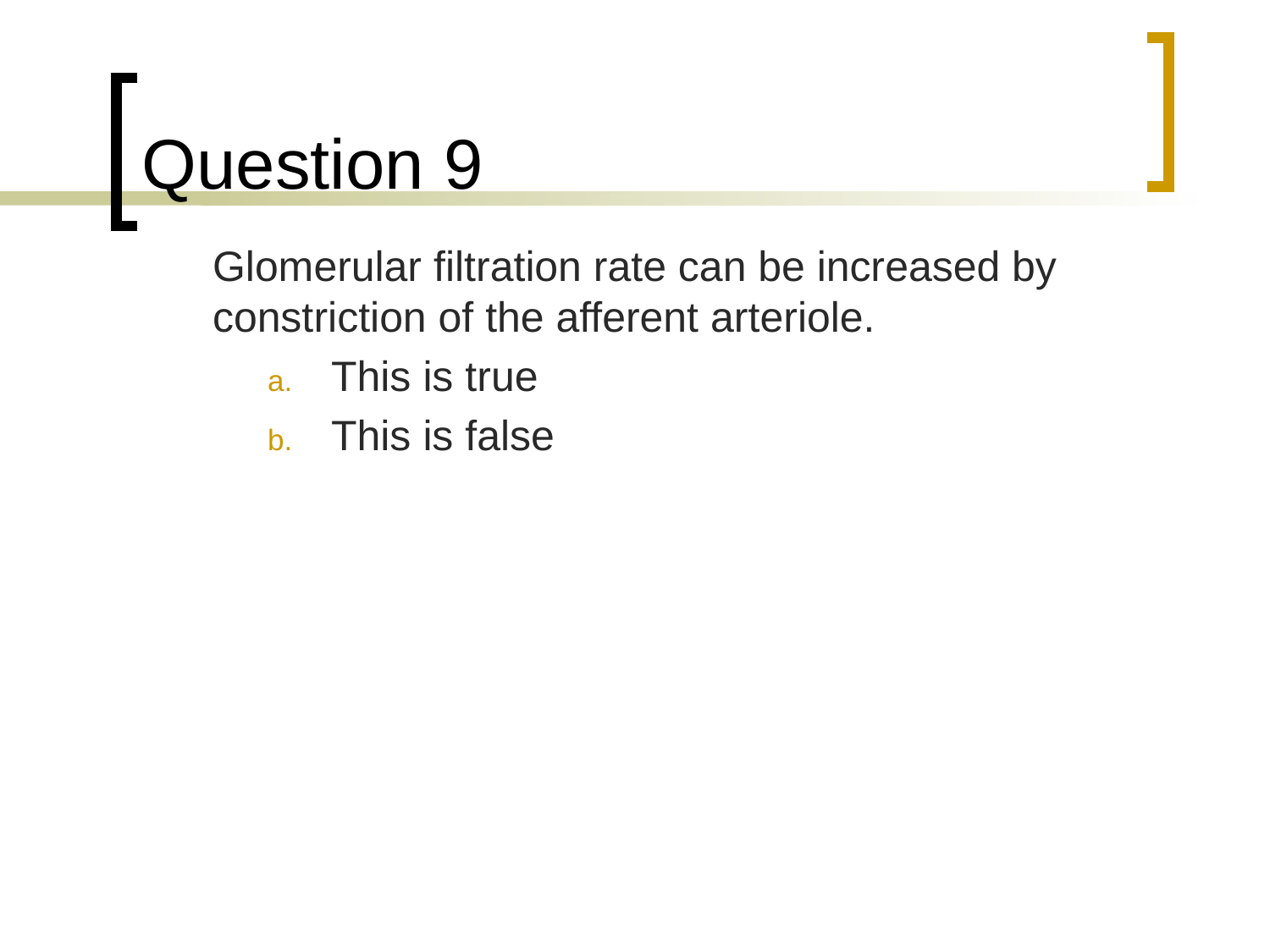

# Question 9
	Glomerular filtration rate can be increased by constriction of the afferent arteriole.
This is true
This is false